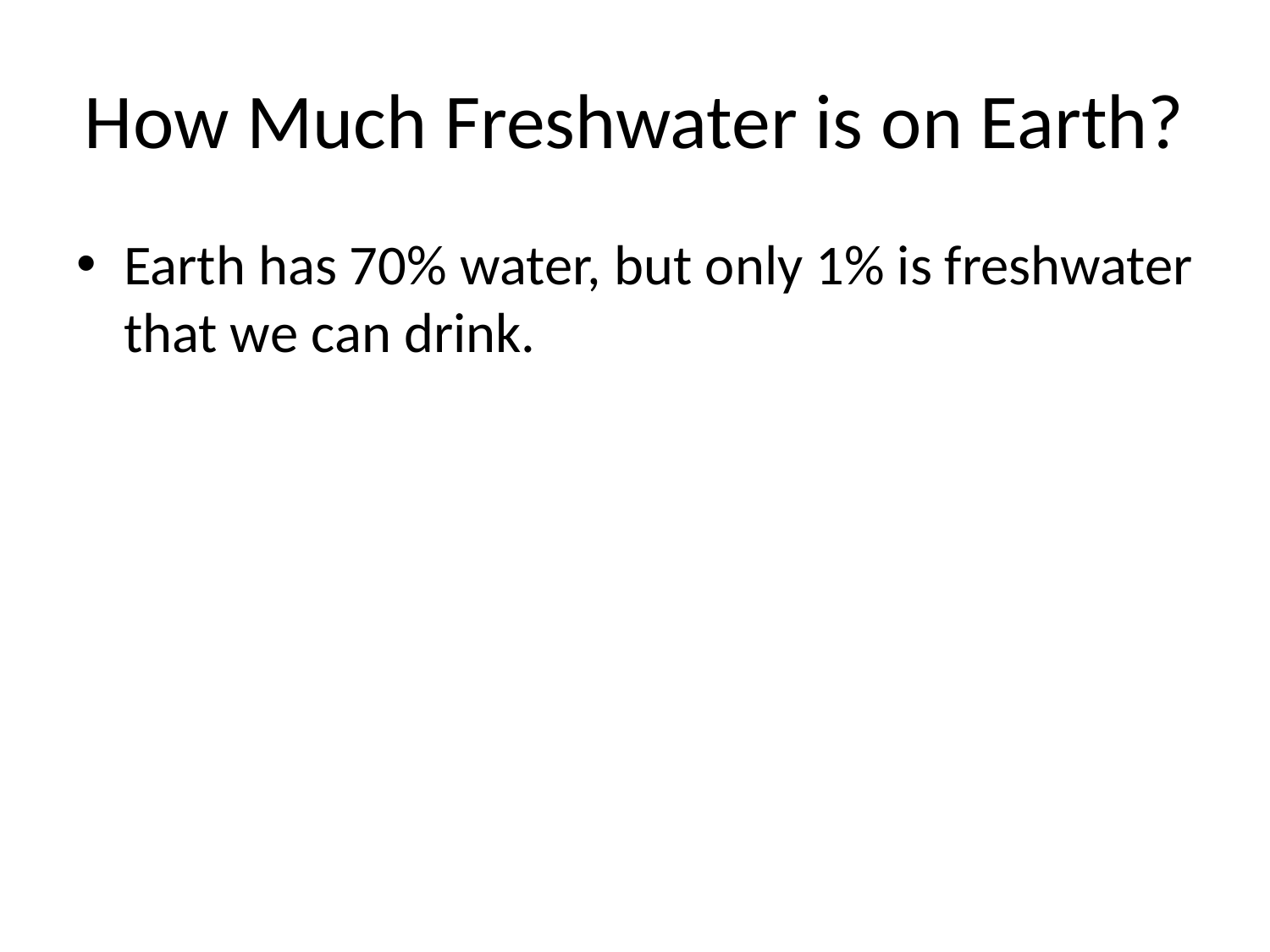

# How Much Freshwater is on Earth?
Earth has 70% water, but only 1% is freshwater that we can drink.